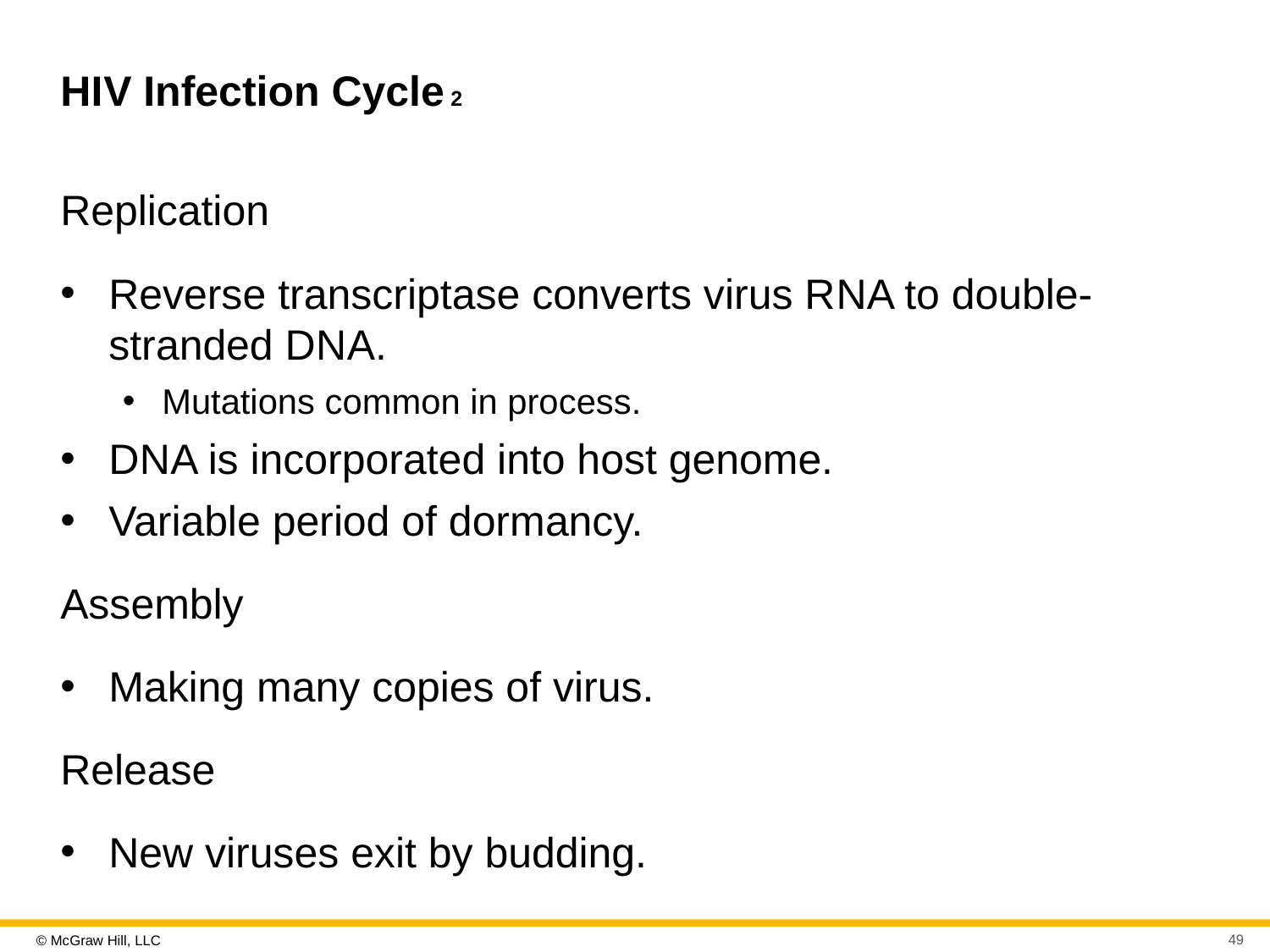

# H I V Infection Cycle 2
Replication
Reverse transcriptase converts virus R N A to double-stranded D N A.
Mutations common in process.
D N A is incorporated into host genome.
Variable period of dormancy.
Assembly
Making many copies of virus.
Release
New viruses exit by budding.
49